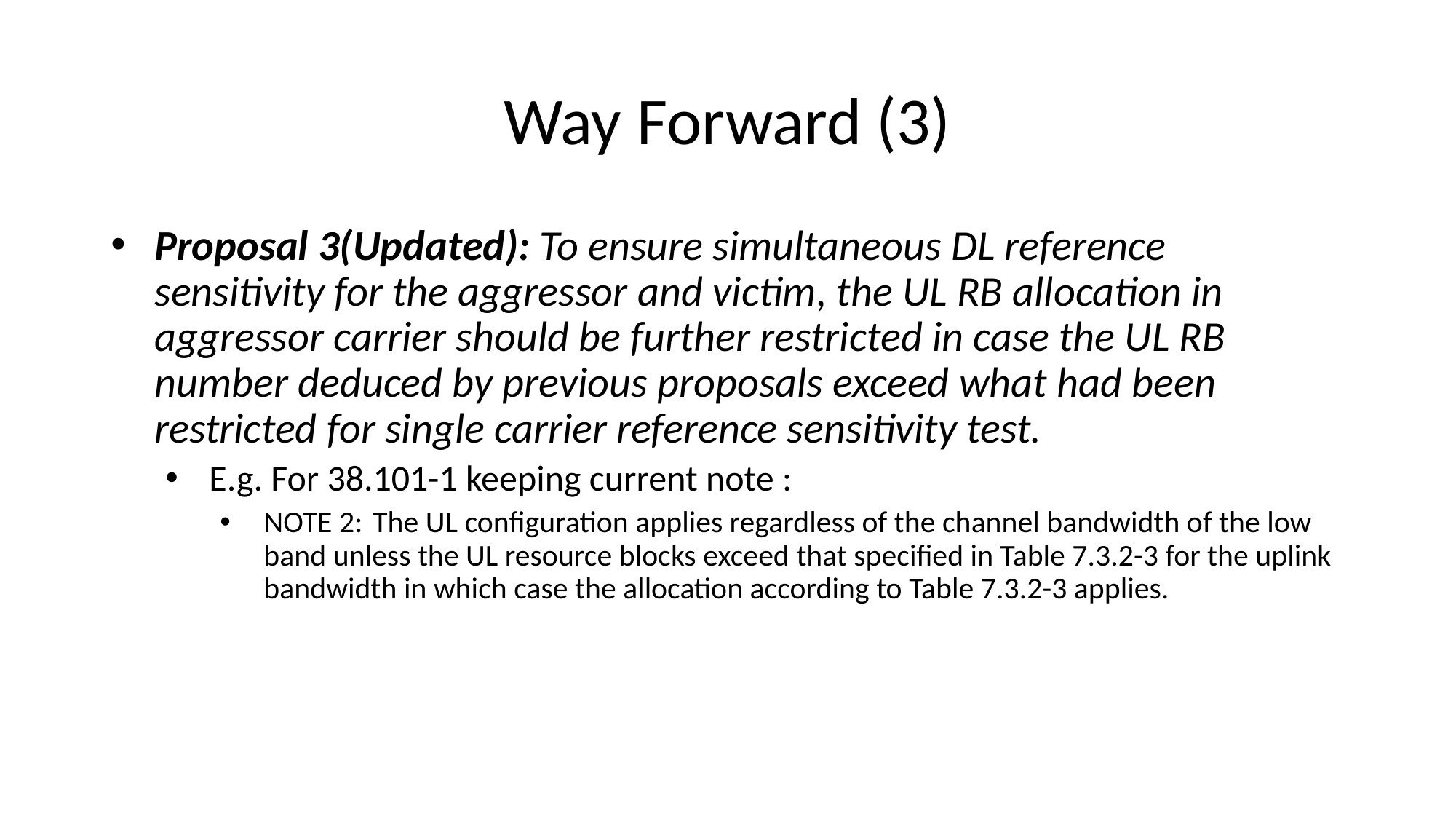

# Way Forward (3)
Proposal 3(Updated): To ensure simultaneous DL reference sensitivity for the aggressor and victim, the UL RB allocation in aggressor carrier should be further restricted in case the UL RB number deduced by previous proposals exceed what had been restricted for single carrier reference sensitivity test.
E.g. For 38.101-1 keeping current note :
NOTE 2:	The UL configuration applies regardless of the channel bandwidth of the low band unless the UL resource blocks exceed that specified in Table 7.3.2-3 for the uplink bandwidth in which case the allocation according to Table 7.3.2-3 applies.